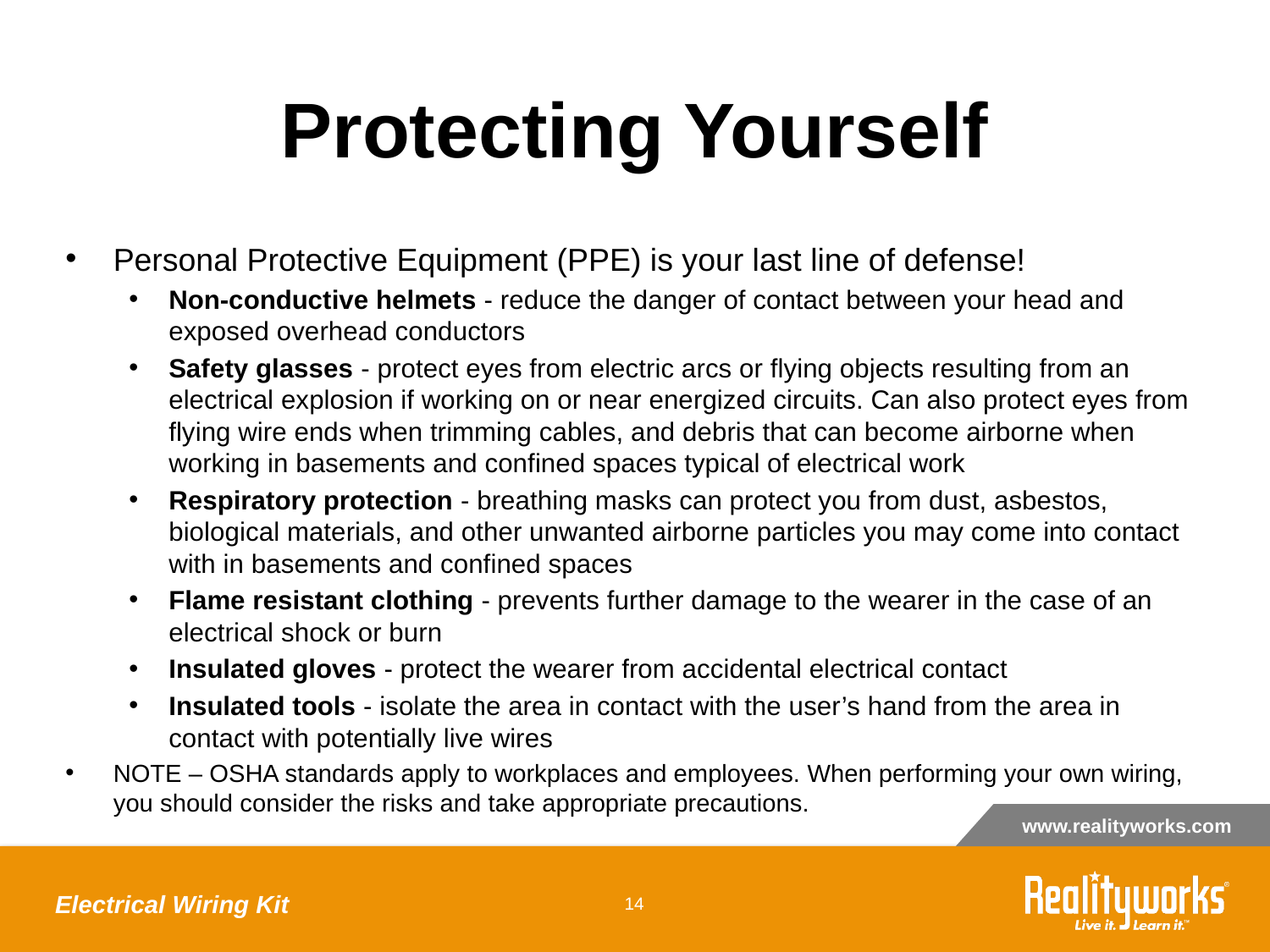

# Protecting Yourself
Personal Protective Equipment (PPE) is your last line of defense!
Non-conductive helmets - reduce the danger of contact between your head and exposed overhead conductors
Safety glasses - protect eyes from electric arcs or flying objects resulting from an electrical explosion if working on or near energized circuits. Can also protect eyes from flying wire ends when trimming cables, and debris that can become airborne when working in basements and confined spaces typical of electrical work
Respiratory protection - breathing masks can protect you from dust, asbestos, biological materials, and other unwanted airborne particles you may come into contact with in basements and confined spaces
Flame resistant clothing - prevents further damage to the wearer in the case of an electrical shock or burn
Insulated gloves - protect the wearer from accidental electrical contact
Insulated tools - isolate the area in contact with the user’s hand from the area in contact with potentially live wires
NOTE – OSHA standards apply to workplaces and employees. When performing your own wiring, you should consider the risks and take appropriate precautions.
Electrical Wiring Kit
14